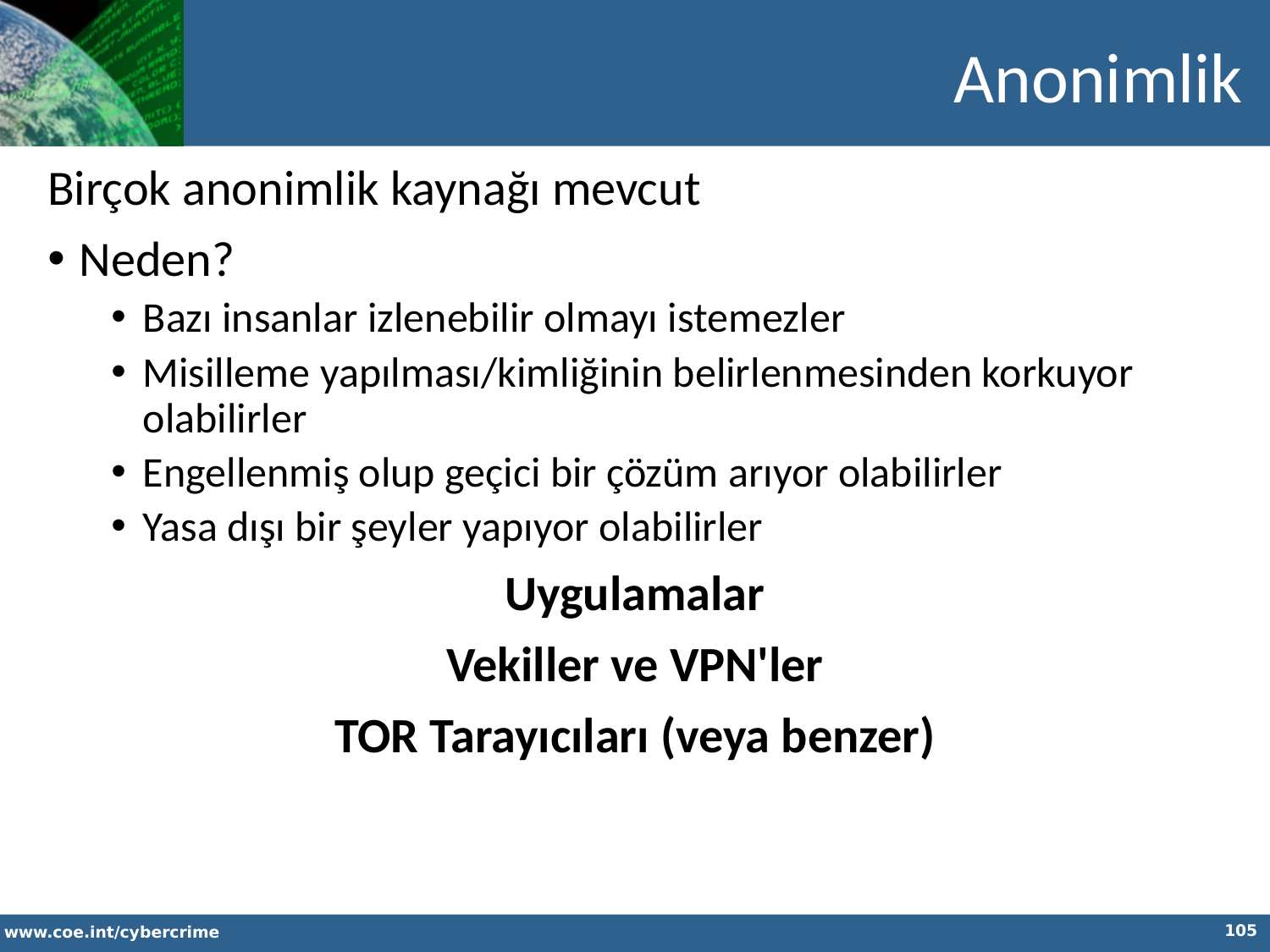

Anonimlik
Birçok anonimlik kaynağı mevcut
Neden?
Bazı insanlar izlenebilir olmayı istemezler
Misilleme yapılması/kimliğinin belirlenmesinden korkuyor olabilirler
Engellenmiş olup geçici bir çözüm arıyor olabilirler
Yasa dışı bir şeyler yapıyor olabilirler
Uygulamalar
Vekiller ve VPN'ler
TOR Tarayıcıları (veya benzer)